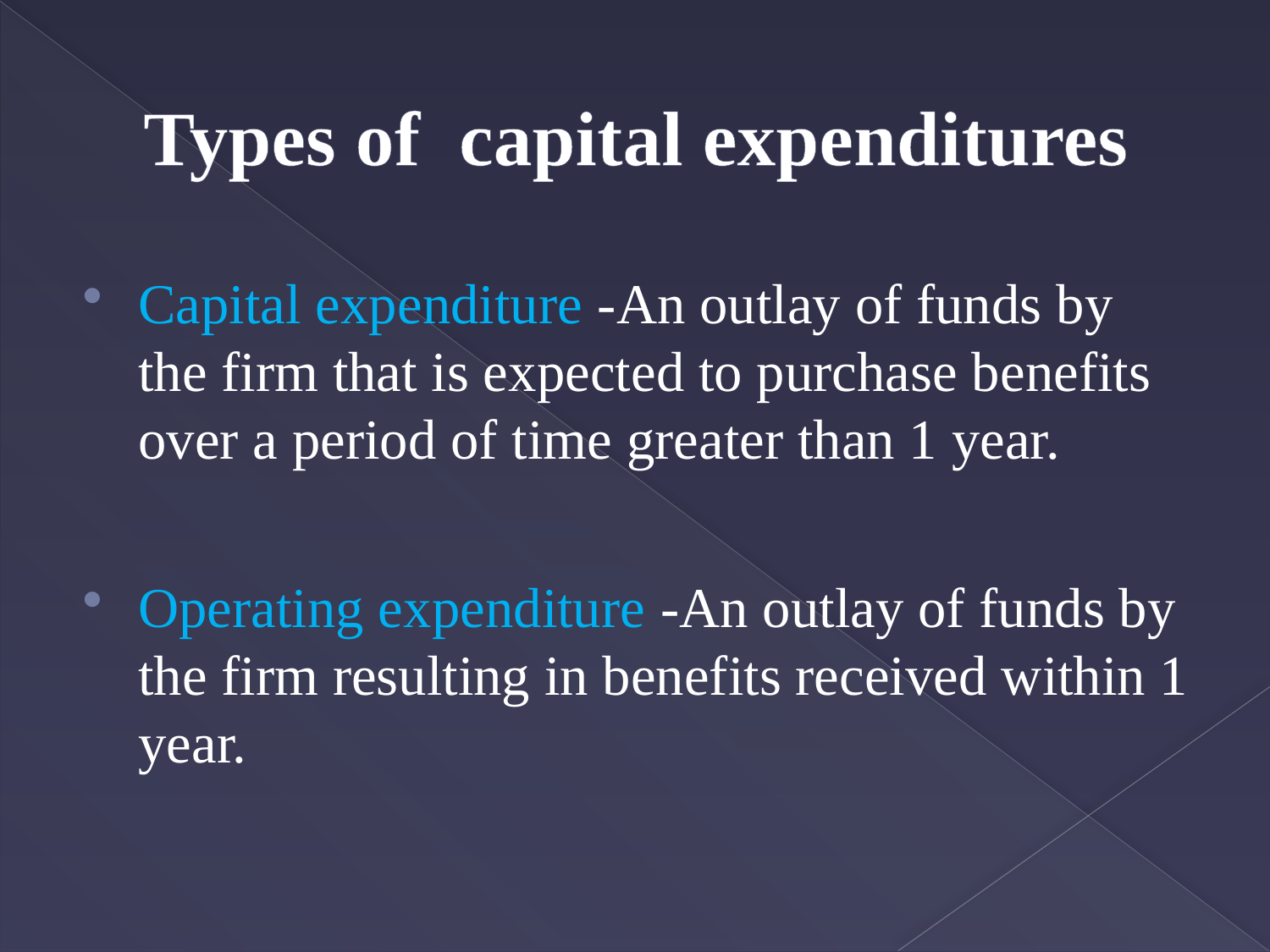

# Types of  capital expenditures
Capital expenditure -An outlay of funds by the firm that is expected to purchase benefits over a period of time greater than 1 year.

Operating expenditure -An outlay of funds by the firm resulting in benefits received within 1 year.